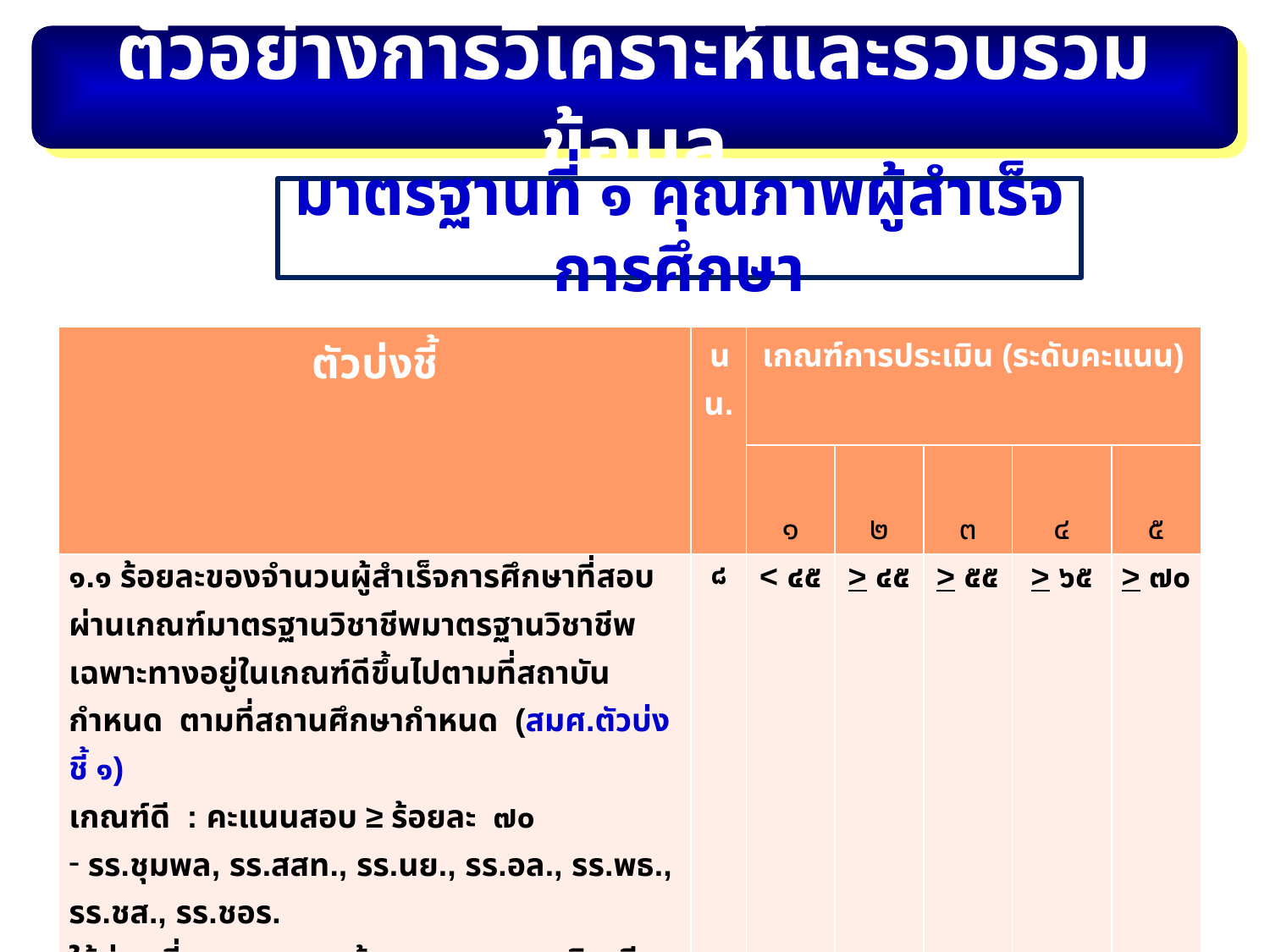

ตัวอย่างการวิเคราะห์และรวบรวมข้อมูล
มาตรฐานที่ ๑ คุณภาพผู้สำเร็จการศึกษา
| ตัวบ่งชี้ | นน. | เกณฑ์การประเมิน (ระดับคะแนน) |  |  |  |  |
| --- | --- | --- | --- | --- | --- | --- |
|  |  | ๑ | ๒ | ๓ | ๔ | ๕ |
| ๑.๑ ร้อยละของจำนวนผู้สำเร็จการศึกษาที่สอบผ่านเกณฑ์มาตรฐานวิชาชีพมาตรฐานวิชาชีพเฉพาะทางอยู่ในเกณฑ์ดีขึ้นไปตามที่สถาบันกำหนด ตามที่สถานศึกษากำหนด (สมศ.ตัวบ่งชี้ ๑) เกณฑ์ดี : คะแนนสอบ ≥ ร้อยละ ๗๐ รร.ชุมพล, รร.สสท., รร.นย., รร.อล., รร.พธ., รร.ชส., รร.ชอร. ใช้ค่าเฉลี่ยผลการสอบข้อสอบมาตรฐานวิชาชีพกับคะแนนฝึกภาคปฏิบัติตลอดปี - รร.ดย., รร.นวก. ใช้ผลการสอบมาตรฐานวิชาชีพ | ๘ | < ๔๕ | > ๔๕ | > ๕๕ | > ๖๕ | > ๗๐ |
น.อ.หญิง ชมภู พัฒนพงษ์ รอง ผอ.กปภ.ยศ.ทร. โทร 53608
26/03/55
7